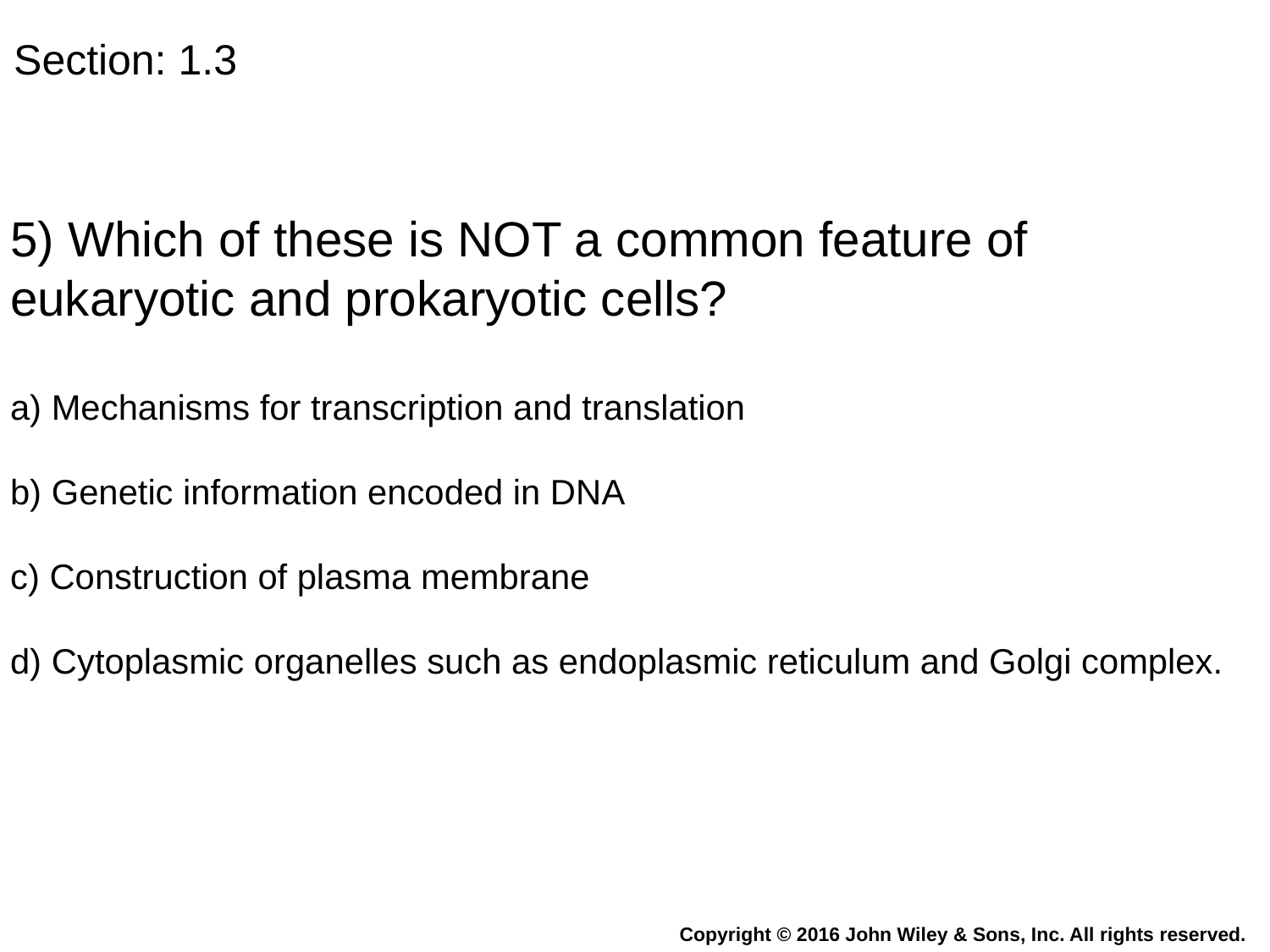

Section: 1.3

5) Which of these is NOT a common feature of eukaryotic and prokaryotic cells?

a) Mechanisms for transcription and translation

b) Genetic information encoded in DNA

c) Construction of plasma membrane

d) Cytoplasmic organelles such as endoplasmic reticulum and Golgi complex.

Copyright © 2016 John Wiley & Sons, Inc. All rights reserved.